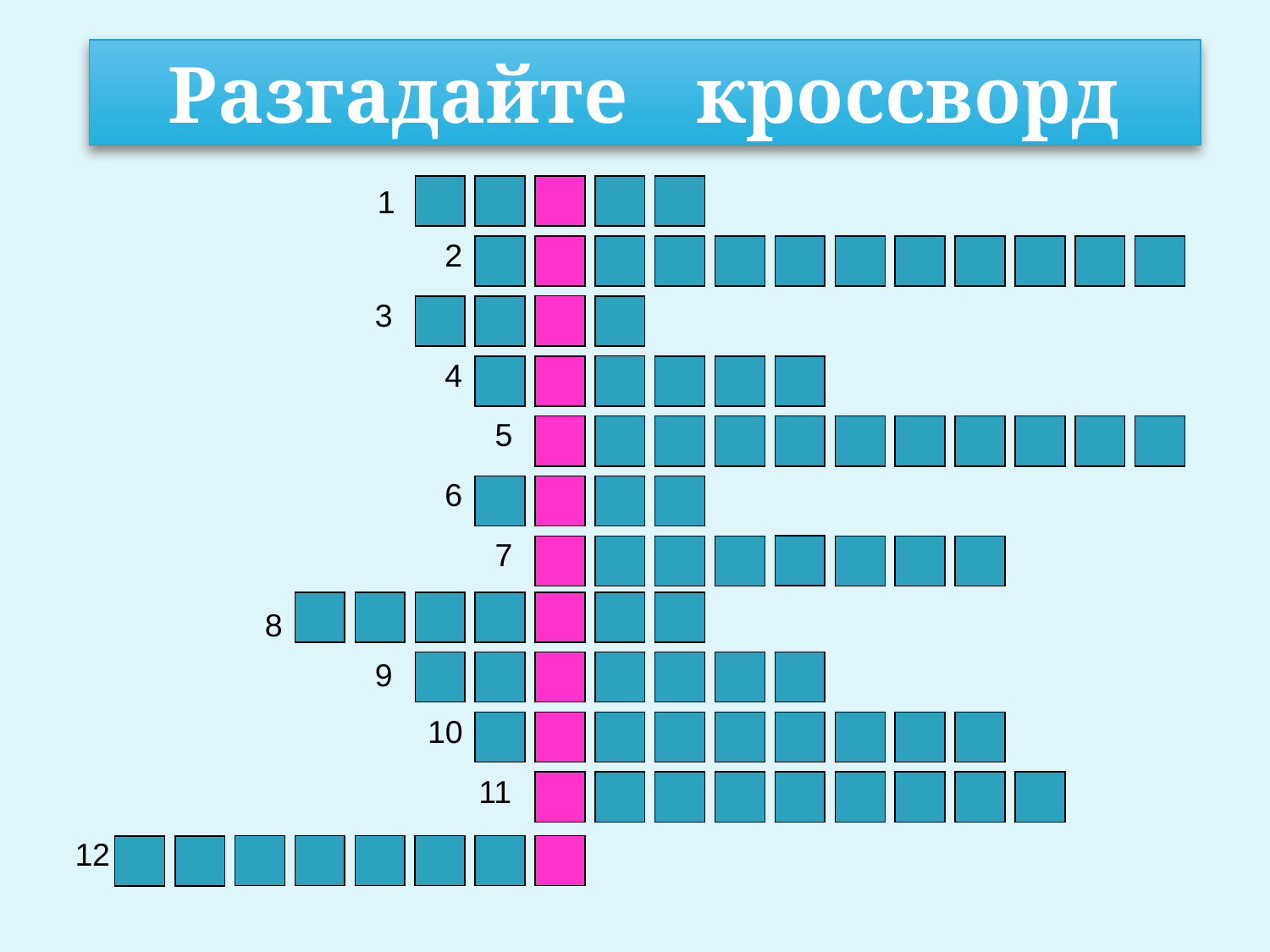

Разгадайте    кроссворд
1

2

3

4

5

6

7

8
9

10

11

12